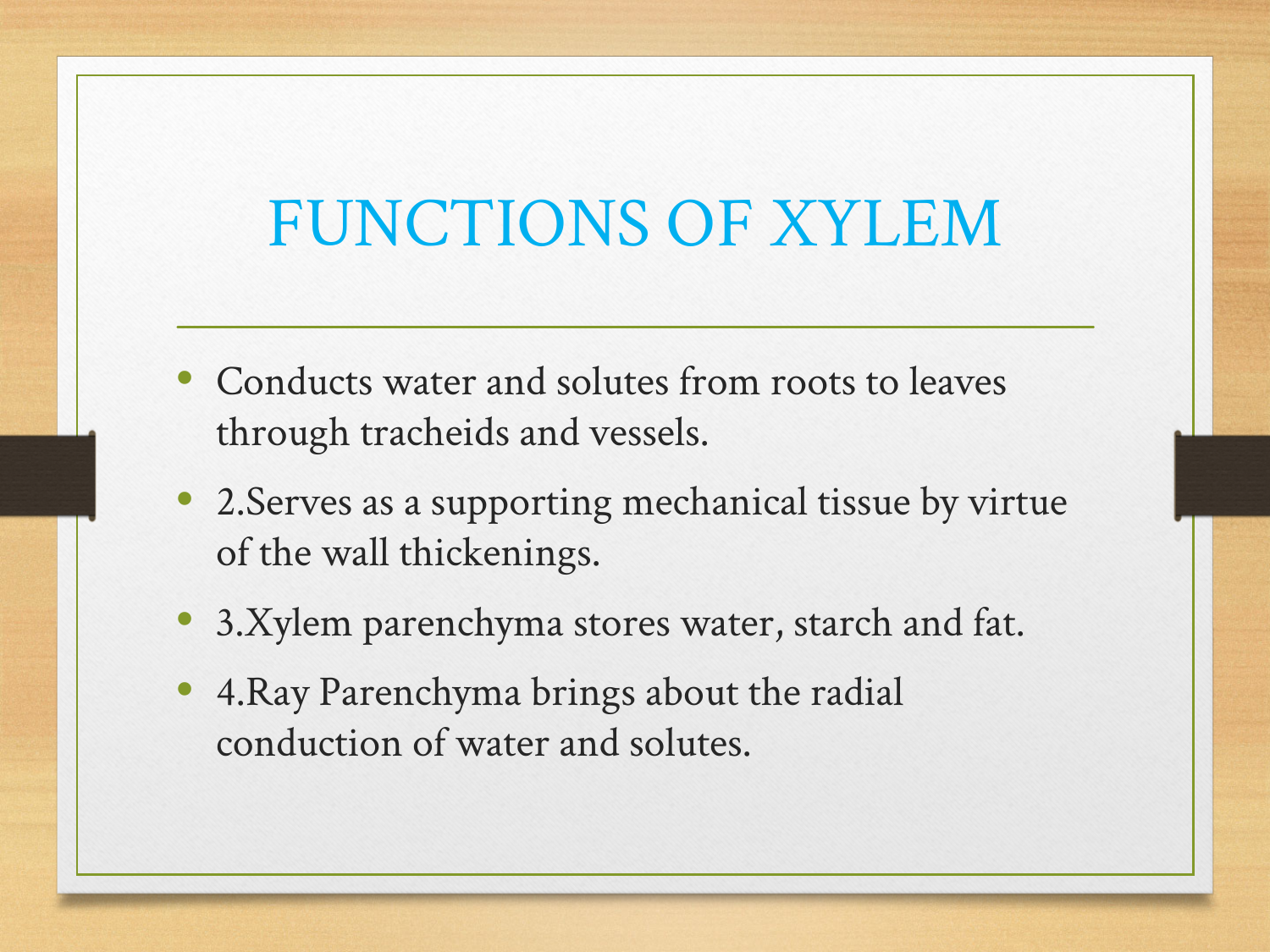

# FUNCTIONS OF XYLEM
Conducts water and solutes from roots to leaves through tracheids and vessels.
2.Serves as a supporting mechanical tissue by virtue of the wall thickenings.
3.Xylem parenchyma stores water, starch and fat.
4.Ray Parenchyma brings about the radial conduction of water and solutes.